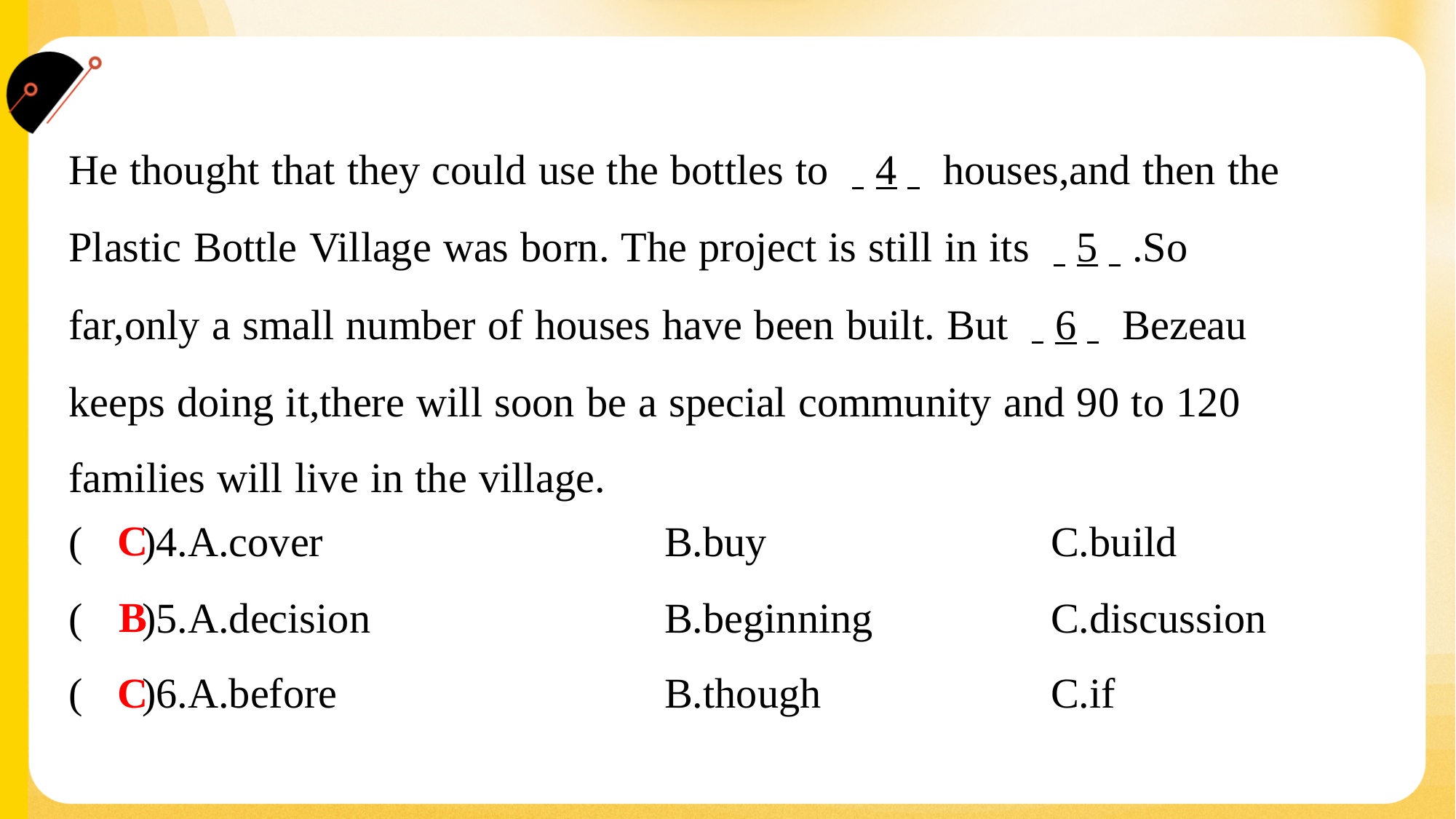

He thought that they could use the bottles to . .4. . houses,and then the
Plastic Bottle Village was born. The project is still in its . .5. ..So
far,only a small number of houses have been built. But . .6. . Bezeau
keeps doing it,there will soon be a special community and 90 to 120
families will live in the village.#2
C
(     )4.A.cover	B.buy	C.build
B
(     )5.A.decision	B.beginning	C.discussion
C
(     )6.A.before	B.though	C.if